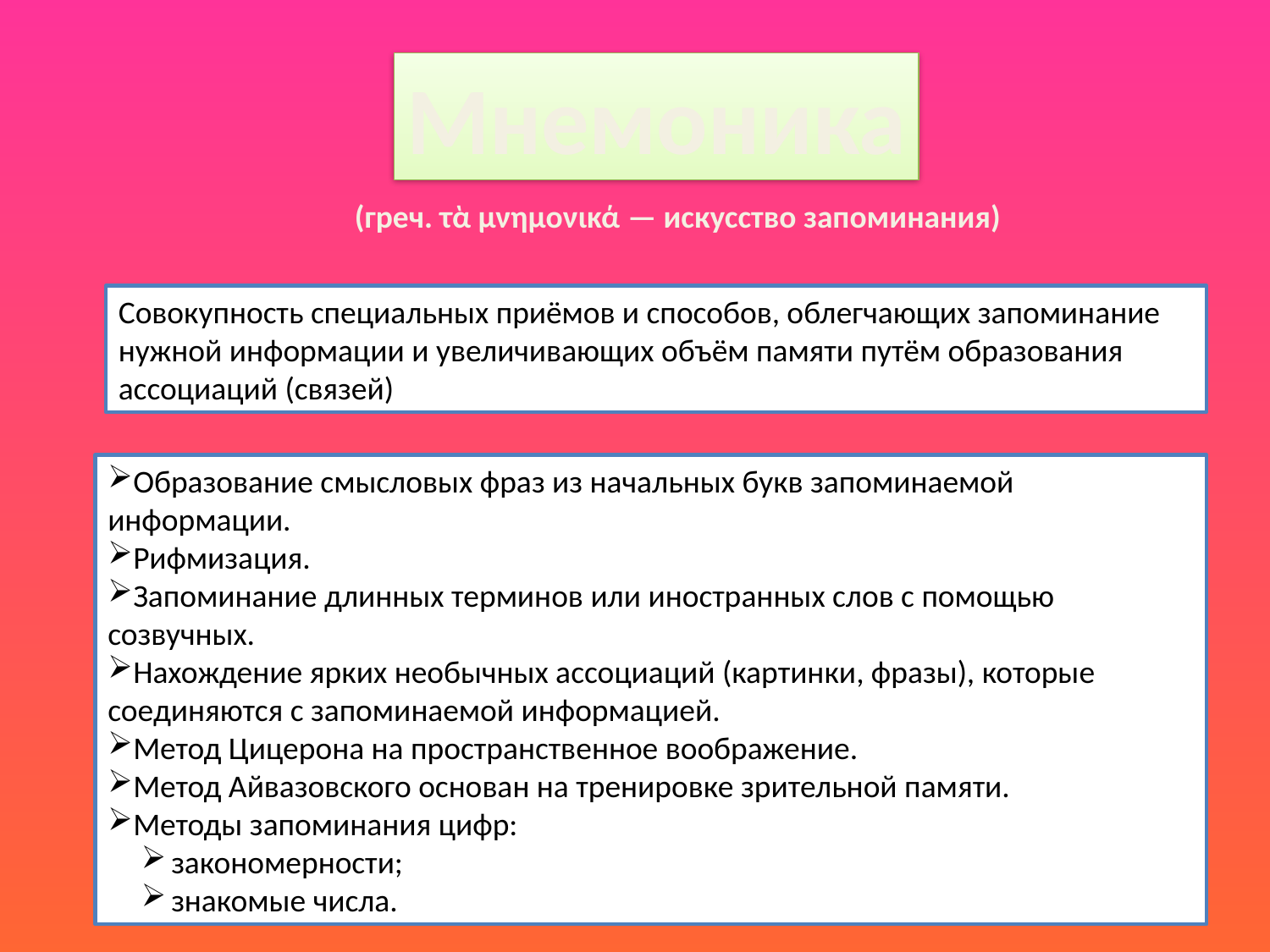

Мнемоника
(греч. τὰ μνημονικά — искусство запоминания)
Совокупность специальных приёмов и способов, облегчающих запоминание нужной информации и увеличивающих объём памяти путём образования ассоциаций (связей)
Образование смысловых фраз из начальных букв запоминаемой информации.
Рифмизация.
Запоминание длинных терминов или иностранных слов с помощью созвучных.
Нахождение ярких необычных ассоциаций (картинки, фразы), которые соединяются с запоминаемой информацией.
Метод Цицерона на пространственное воображение.
Метод Айвазовского основан на тренировке зрительной памяти.
Методы запоминания цифр:
закономерности;
знакомые числа.